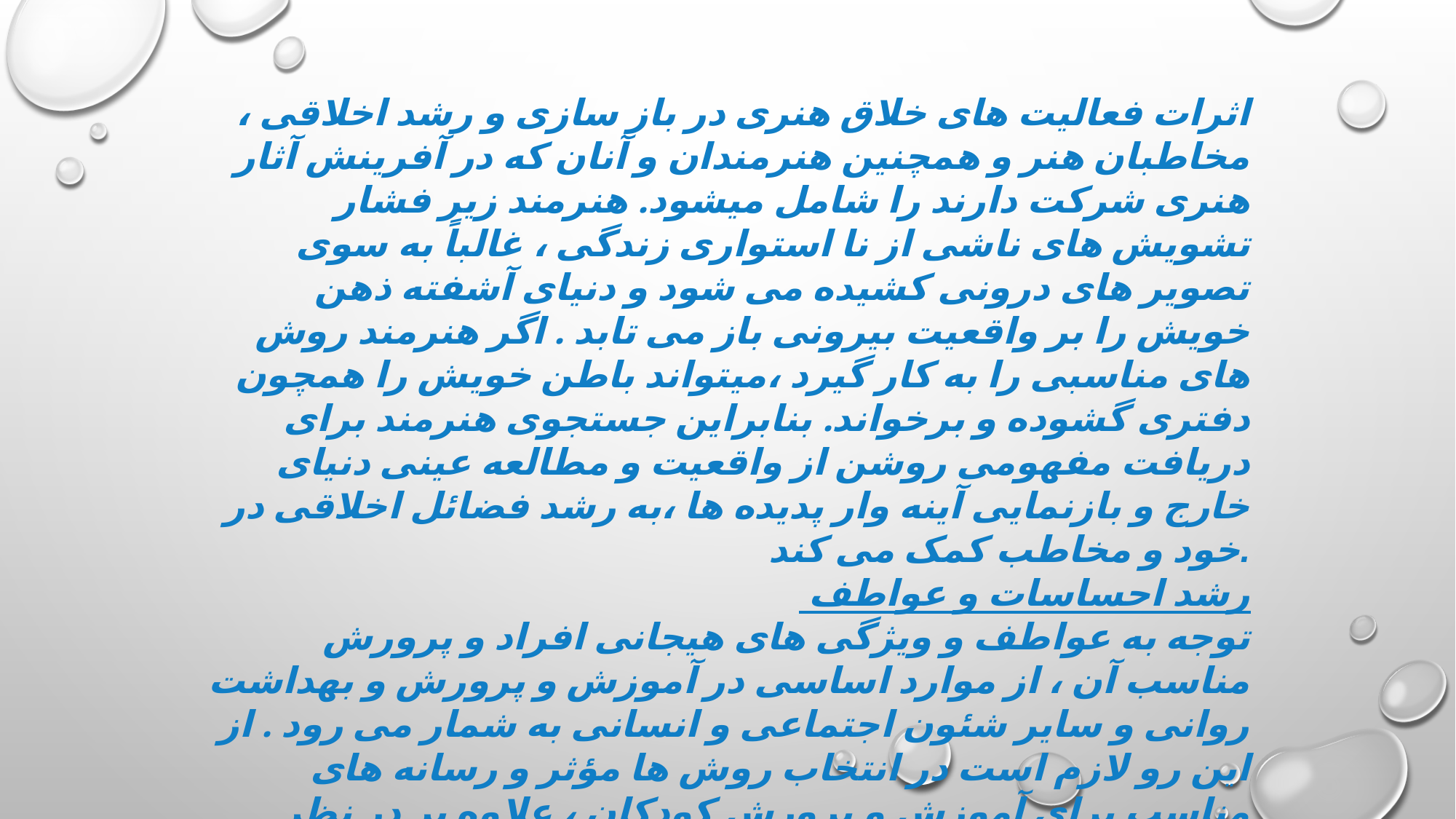

اثرات فعالیت های خلاق هنری در باز سازی و رشد اخلاقی ، مخاطبان هنر و همچنین هنرمندان و آنان که در آفرینش آثار هنری شرکت دارند را شامل میشود. هنرمند زیر فشار تشویش های ناشی از نا استواری زندگی ، غالباً به سوی تصویر های درونی کشیده می شود و دنیای آشفته ذهن خویش را بر واقعیت بیرونی باز می تابد . اگر هنرمند روش های مناسبی را به کار گیرد ،میتواند باطن خویش را همچون دفتری گشوده و برخواند. بنابراین جستجوی هنرمند برای دریافت مفهومی روشن از واقعیت و مطالعه عینی دنیای خارج و بازنمایی آینه وار پدیده ها ،به رشد فضائل اخلاقی در خود و مخاطب کمک می کند.
 رشد احساسات و عواطف
 توجه به عواطف و ویژگی های هیجانی افراد و پرورش مناسب آن ، از موارد اساسی در آموزش و پرورش و بهداشت روانی و سایر شئون اجتماعی و انسانی به شمار می رود . از این رو لازم است در انتخاب روش ها مؤثر و رسانه های مناسب برای آموزش و پرورش کودکان ، علاوه بر در نظر داشتن ویژگی ها و توانایی های ذهنی ، رشد عاطفی و ویژگی های هیجانی آنان نیز مد نظر قرار گیرد .